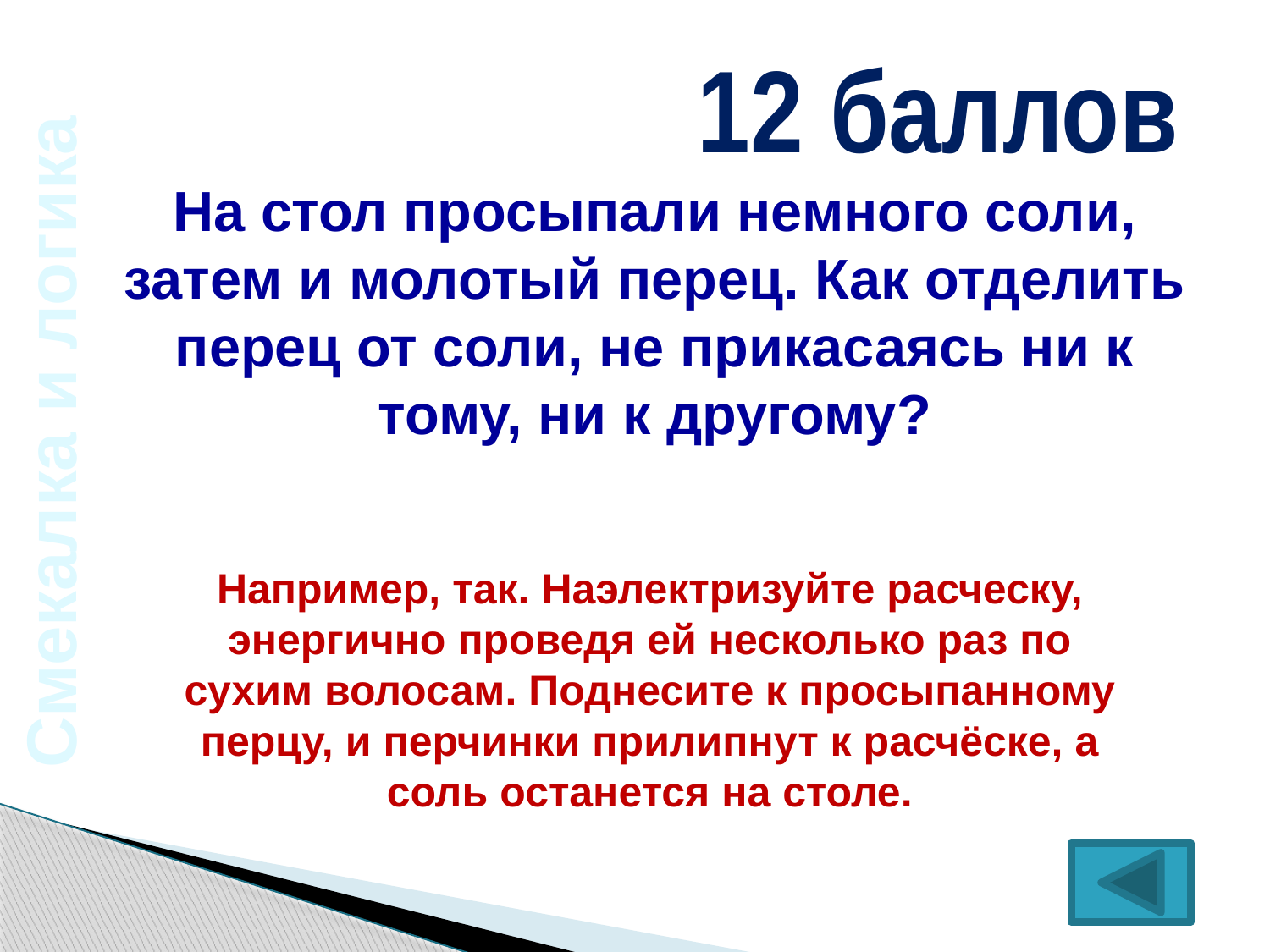

12 баллов
На стол просыпали немного соли, затем и молотый перец. Как отделить перец от соли, не прикасаясь ни к тому, ни к другому?

Смекалка и логика
Например, так. Наэлектризуйте расческу, энергично проведя ей несколько раз по сухим волосам. Поднесите к просыпанному перцу, и перчинки прилипнут к расчёске, а соль останется на столе.